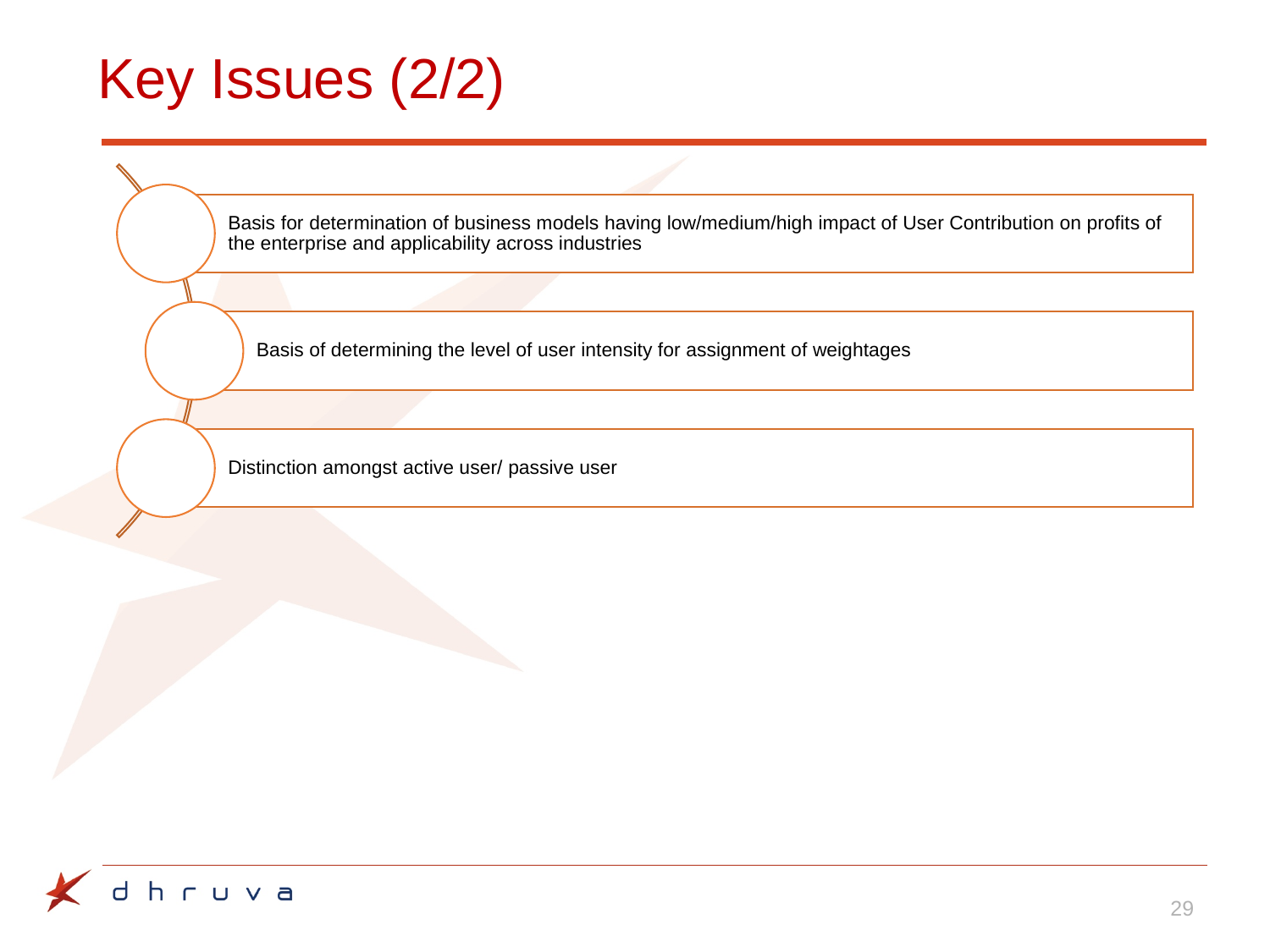

Key Issues (2/2)
Basis for determination of business models having low/medium/high impact of User Contribution on profits of the enterprise and applicability across industries
Basis of determining the level of user intensity for assignment of weightages
Distinction amongst active user/ passive user
29